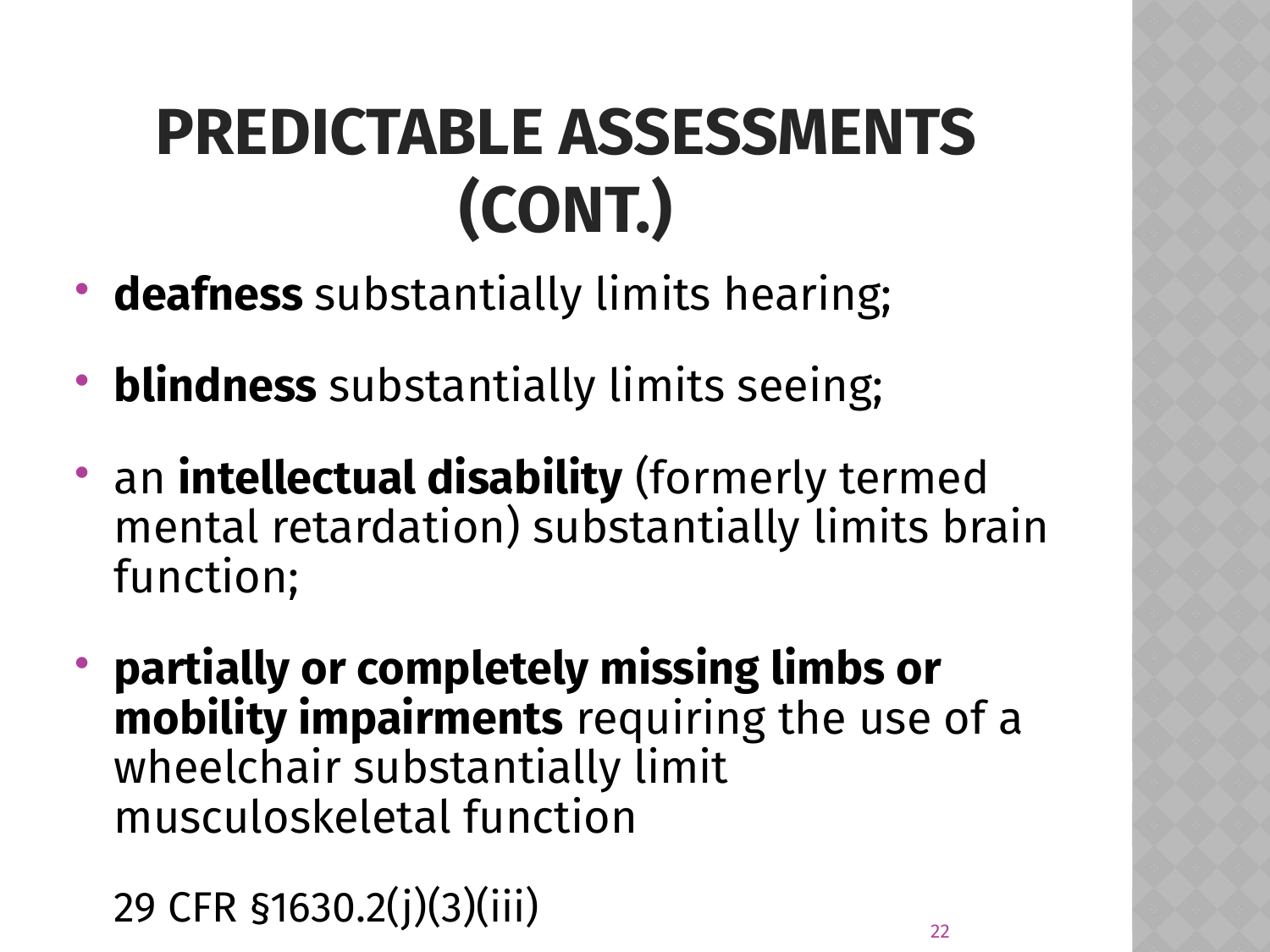

# Predictable assessments (cont.)
deafness substantially limits hearing;
blindness substantially limits seeing;
an intellectual disability (formerly termed mental retardation) substantially limits brain function;
partially or completely missing limbs or mobility impairments requiring the use of a wheelchair substantially limit musculoskeletal function
	29 CFR §1630.2(j)(3)(iii)

29 CFR §1630.2(j)(3)(iii)

22